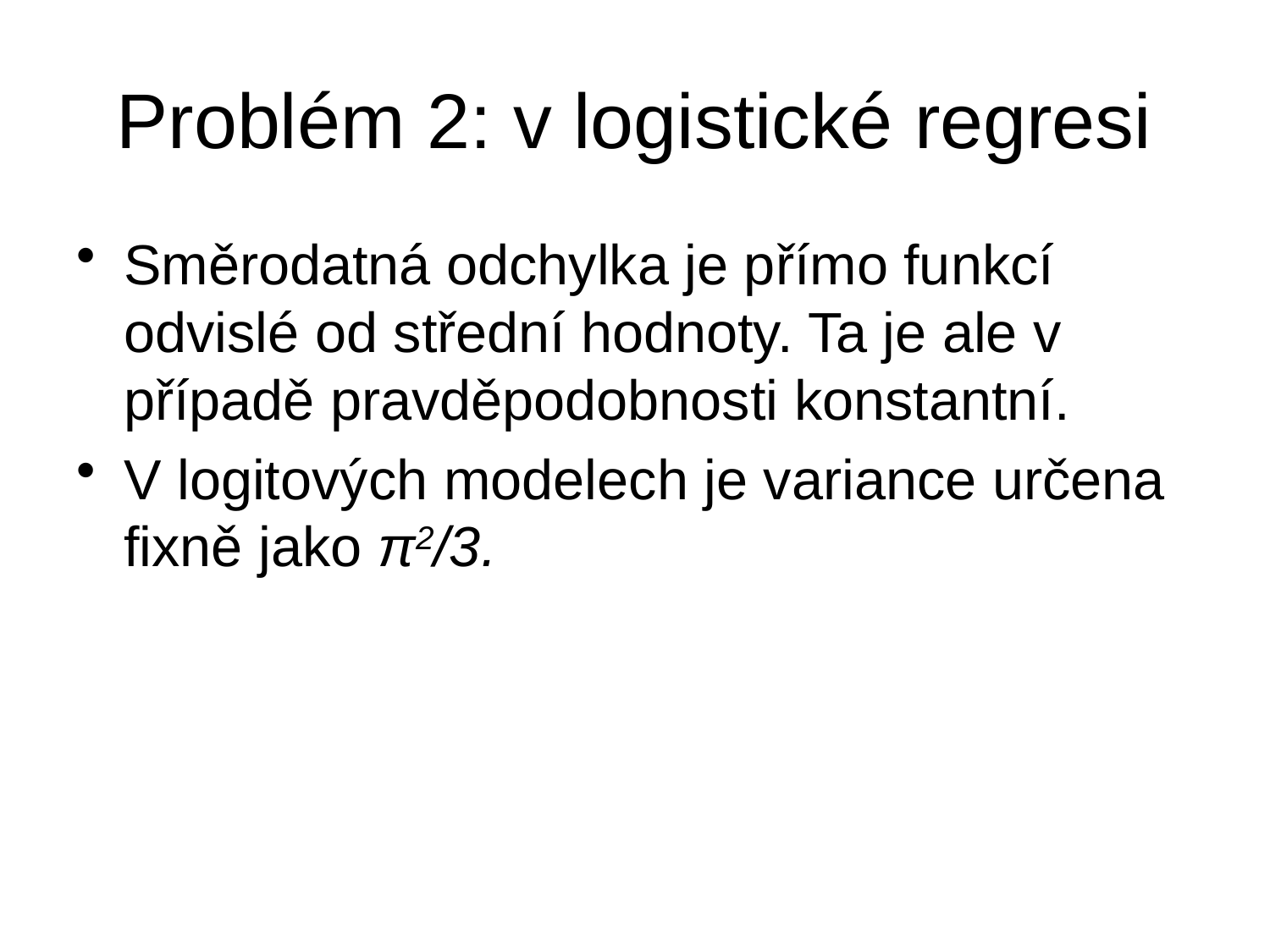

# Problém 2: v logistické regresi
Směrodatná odchylka je přímo funkcí odvislé od střední hodnoty. Ta je ale v případě pravděpodobnosti konstantní.
V logitových modelech je variance určena fixně jako π2/3.